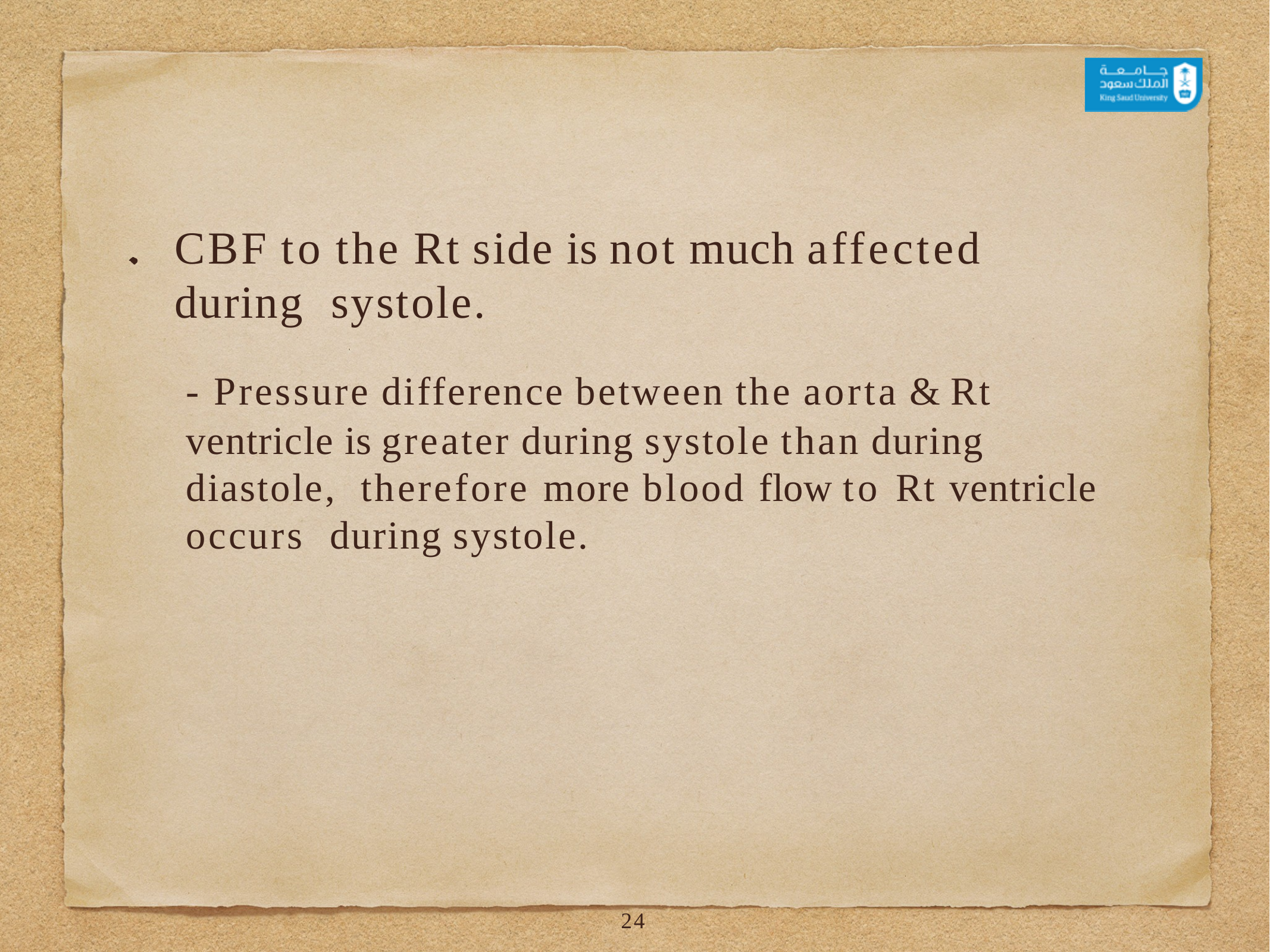

# CBF to the Rt side is not much affected during  systole.

- Pressure difference between the aorta & Rt
ventricle is greater during systole than during diastole,  therefore more blood flow to Rt ventricle occurs  during systole.
24